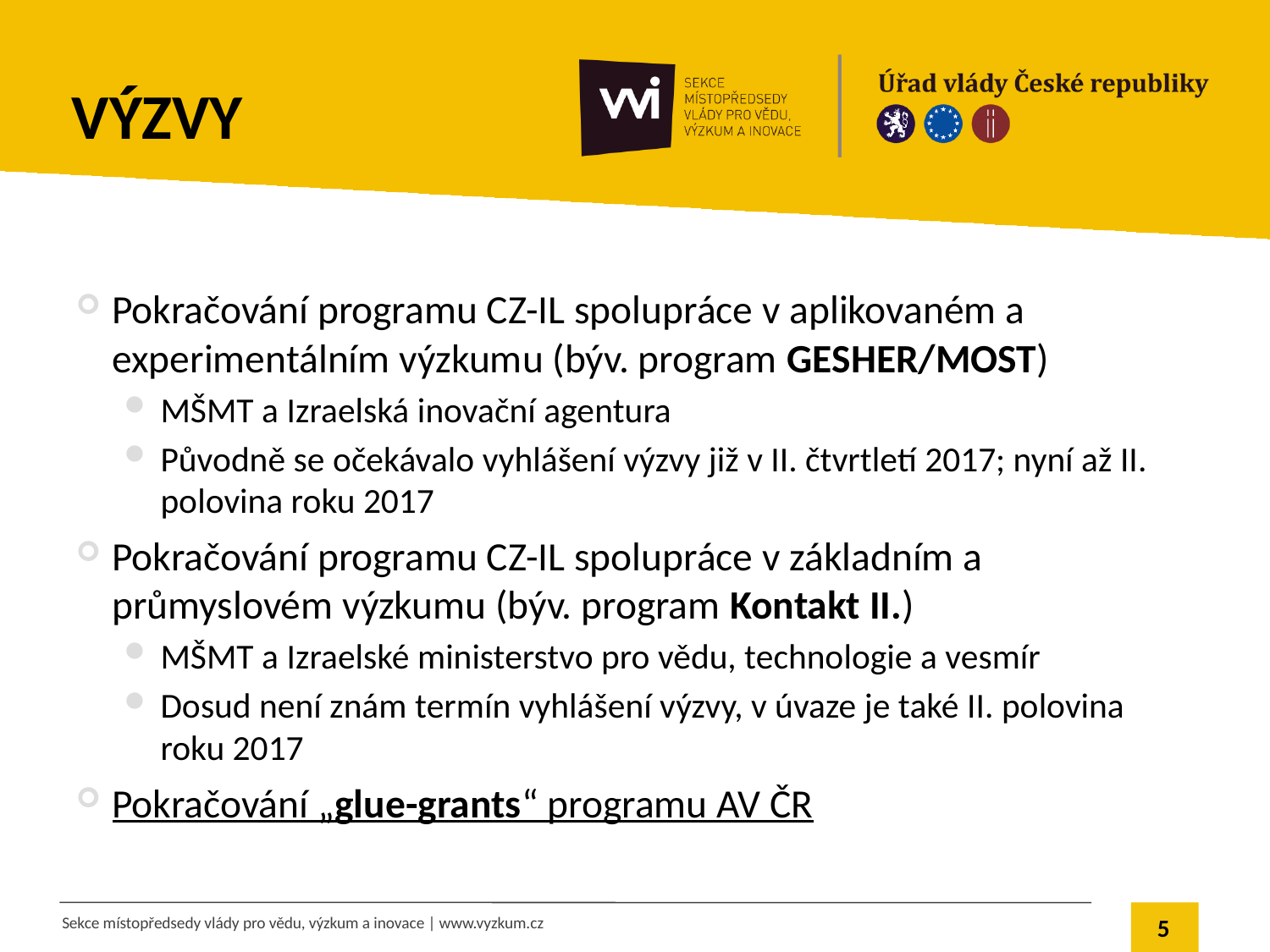

# Výzvy
Pokračování programu CZ-IL spolupráce v aplikovaném a experimentálním výzkumu (býv. program GESHER/MOST)
MŠMT a Izraelská inovační agentura
Původně se očekávalo vyhlášení výzvy již v II. čtvrtletí 2017; nyní až II. polovina roku 2017
Pokračování programu CZ-IL spolupráce v základním a průmyslovém výzkumu (býv. program Kontakt II.)
MŠMT a Izraelské ministerstvo pro vědu, technologie a vesmír
Dosud není znám termín vyhlášení výzvy, v úvaze je také II. polovina roku 2017
Pokračování „glue-grants“ programu AV ČR

5